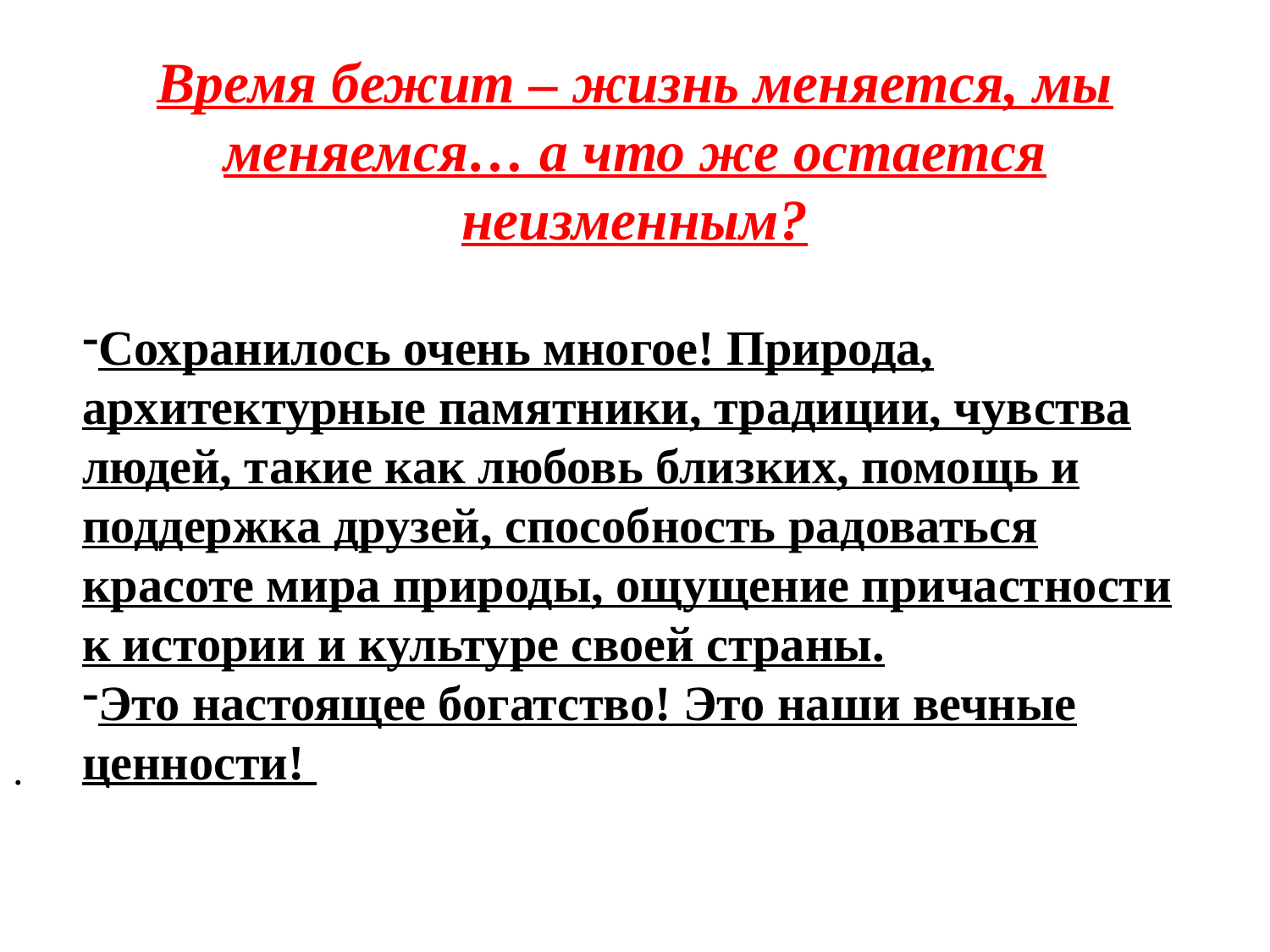

# Время бежит – жизнь меняется, мы меняемся… а что же остается неизменным?
Сохранилось очень многое! Природа, архитектурные памятники, традиции, чувства людей, такие как любовь близких, помощь и поддержка друзей, способность радоваться красоте мира природы, ощущение причастности к истории и культуре своей страны.
Это настоящее богатство! Это наши вечные ценности!
.